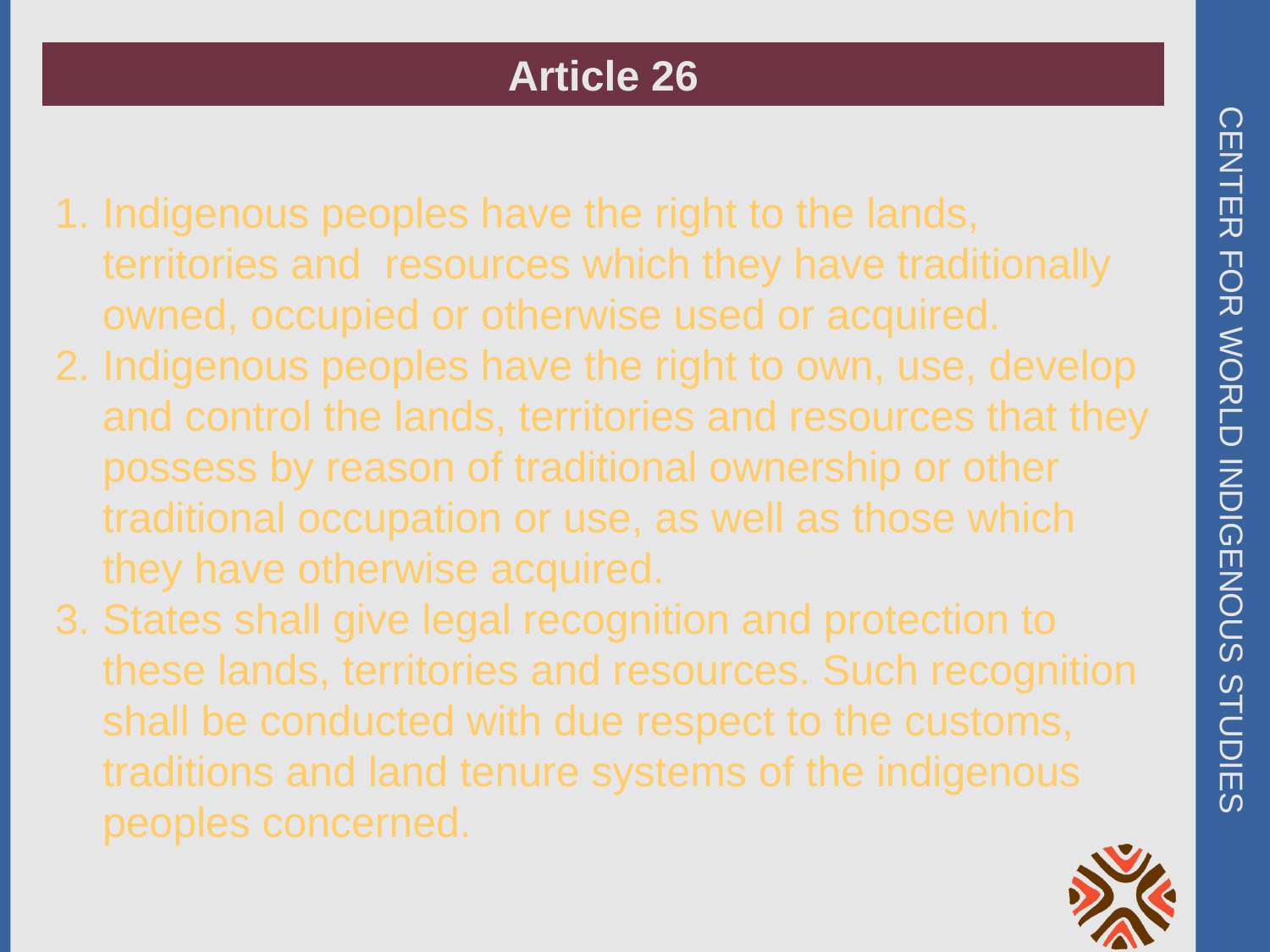

Article 26

# Center for world indigenous studies
Indigenous peoples have the right to the lands, territories and  resources which they have traditionally owned, occupied or otherwise used or acquired.
Indigenous peoples have the right to own, use, develop and control the lands, territories and resources that they possess by reason of traditional ownership or other traditional occupation or use, as well as those which they have otherwise acquired.
States shall give legal recognition and protection to these lands, territories and resources. Such recognition shall be conducted with due respect to the customs, traditions and land tenure systems of the indigenous peoples concerned.